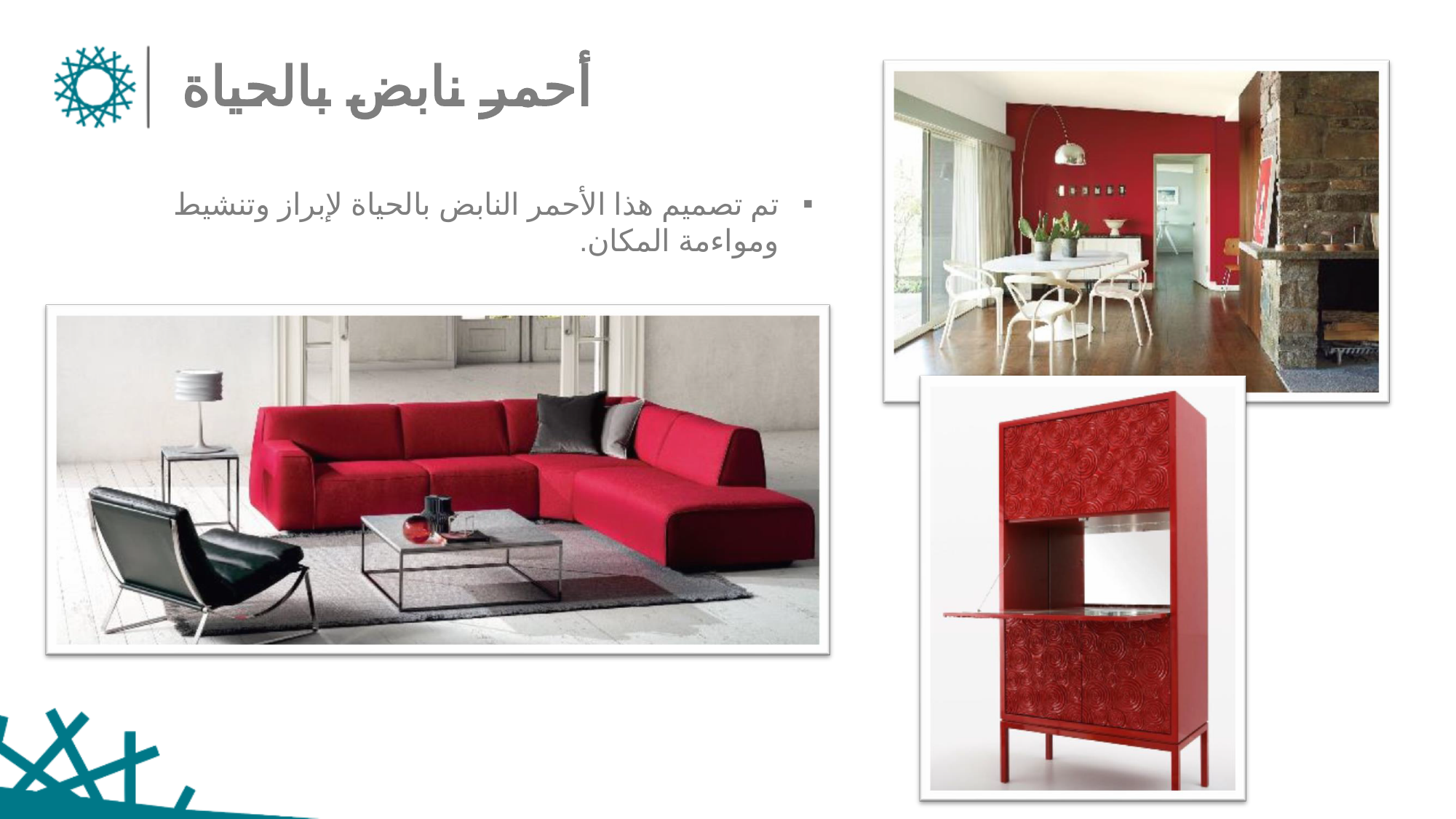

# أحمر نابض بالحياة

تم تصميم هذا الأحمر النابض بالحياة لإبراز وتنشيط ومواءمة المكان.